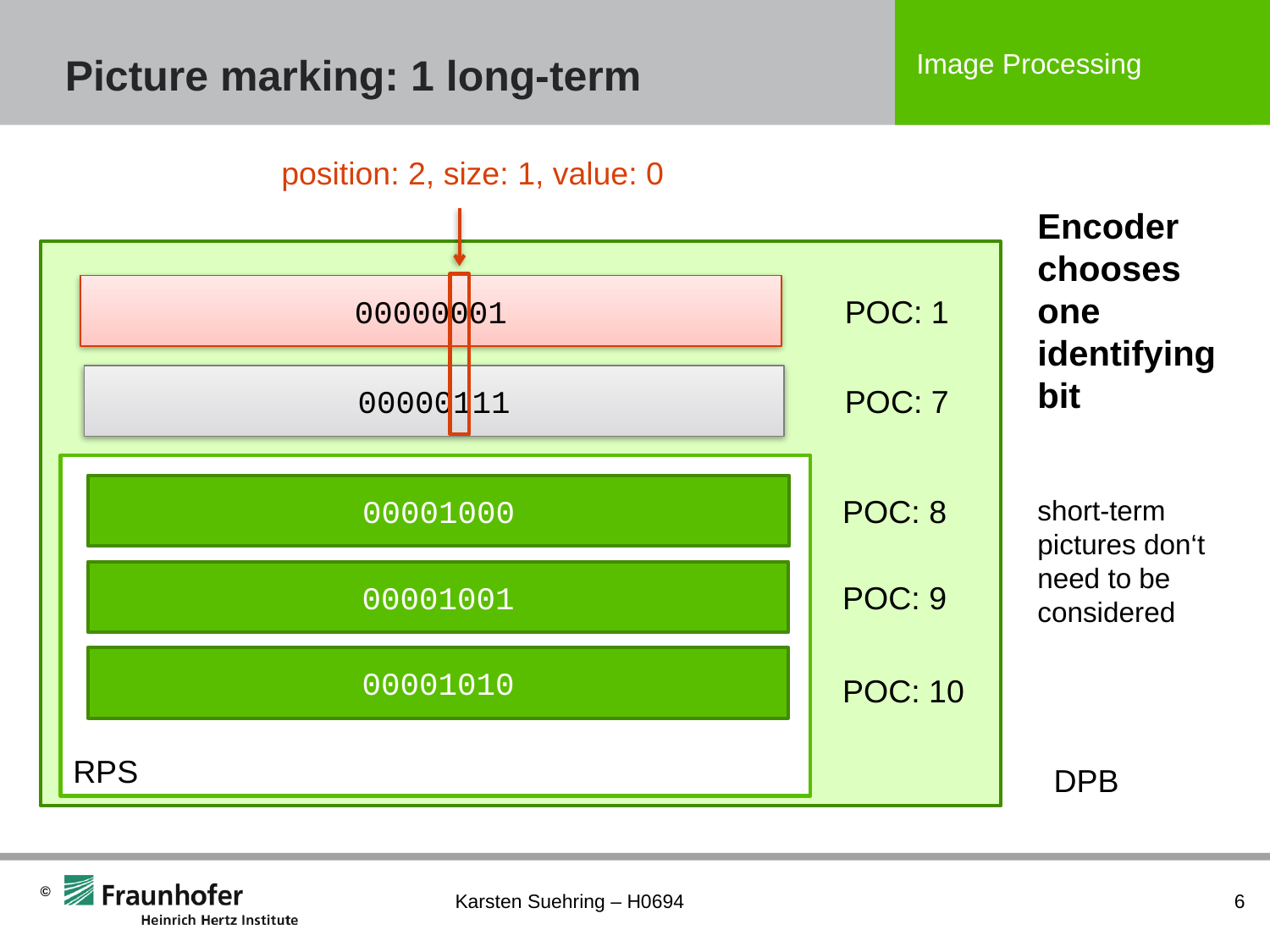

# Picture marking: 1 long-term
position: 2, size: 1, value: 0

Encoder chooses one identifying bit

00000001
POC: 1
00000111
POC: 7
RPS
00001000
POC: 8
short-term pictures don‘t need to be considered
00001001
POC: 9
00001010
POC: 10
DPB
Karsten Suehring – H0694
6